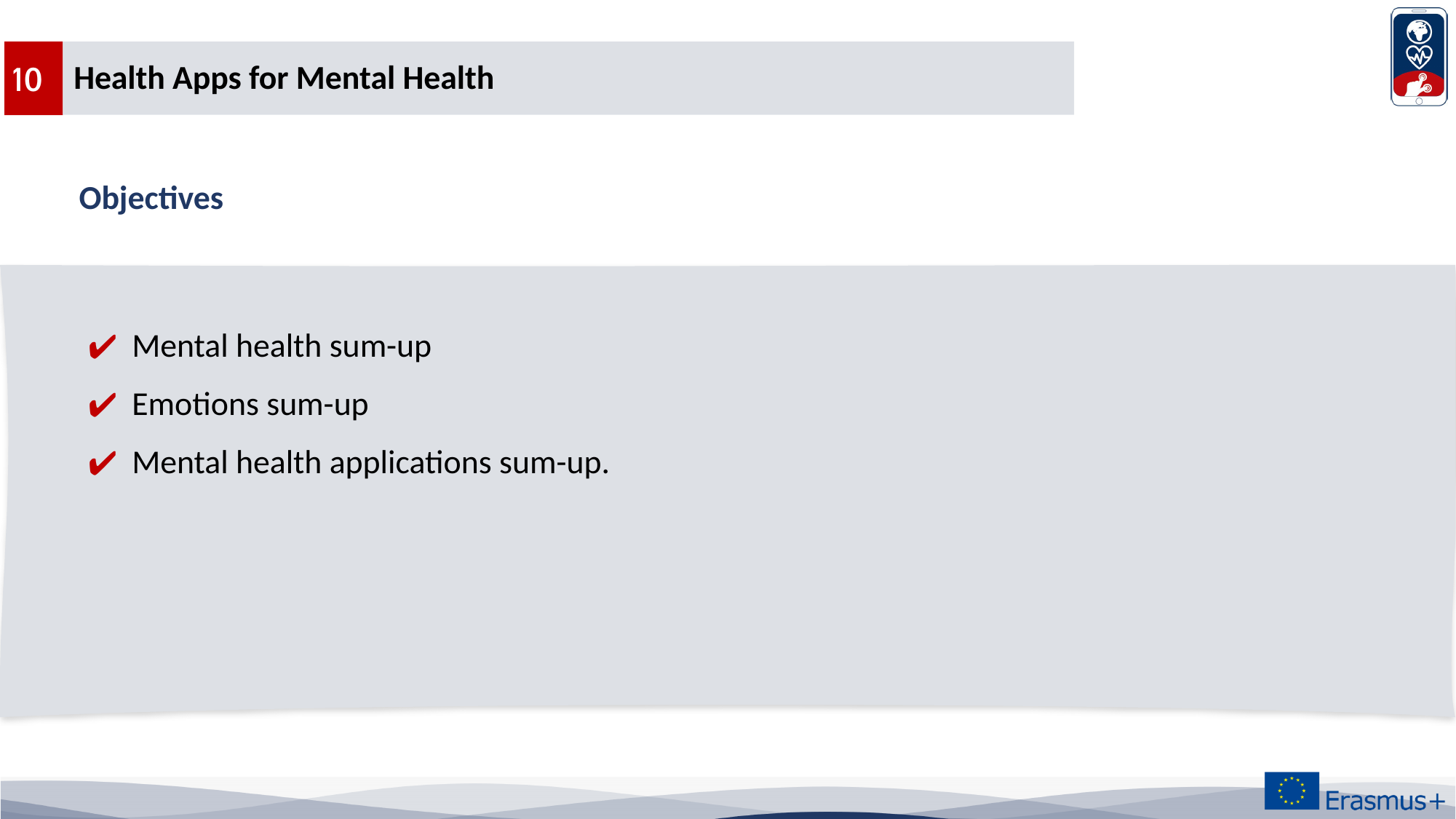

Health Apps for Mental Health
 10
# Objectives
Mental health sum-up
Emotions sum-up
Mental health applications sum-up.